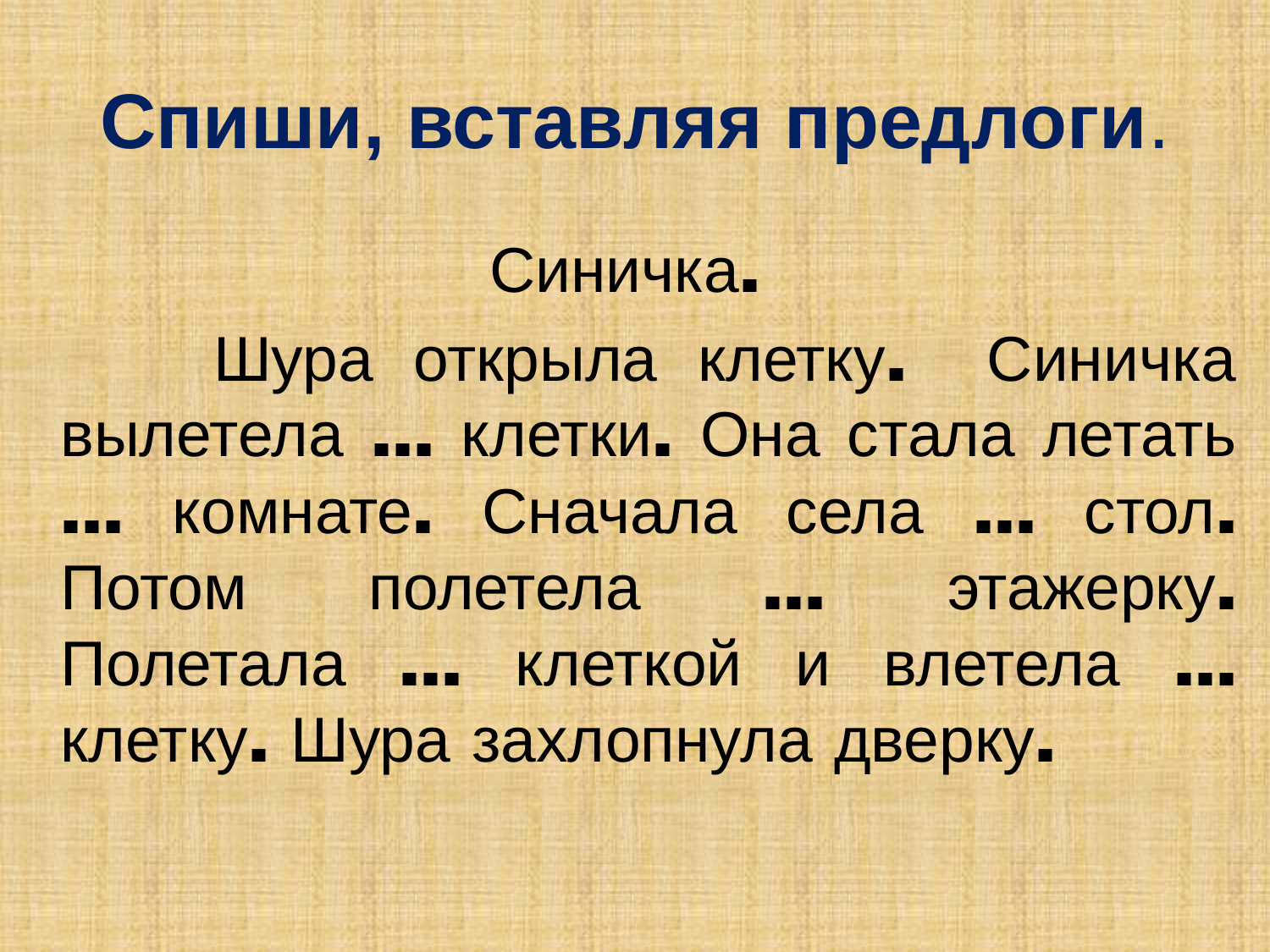

# Спиши, вставляя предлоги.
Синичка.
     Шура открыла клетку.  Синичка вылетела … клетки. Она стала летать … комнате. Сначала села … стол. Потом полетела … этажерку. Полетала … клеткой и влетела … клетку. Шура захлопнула дверку.